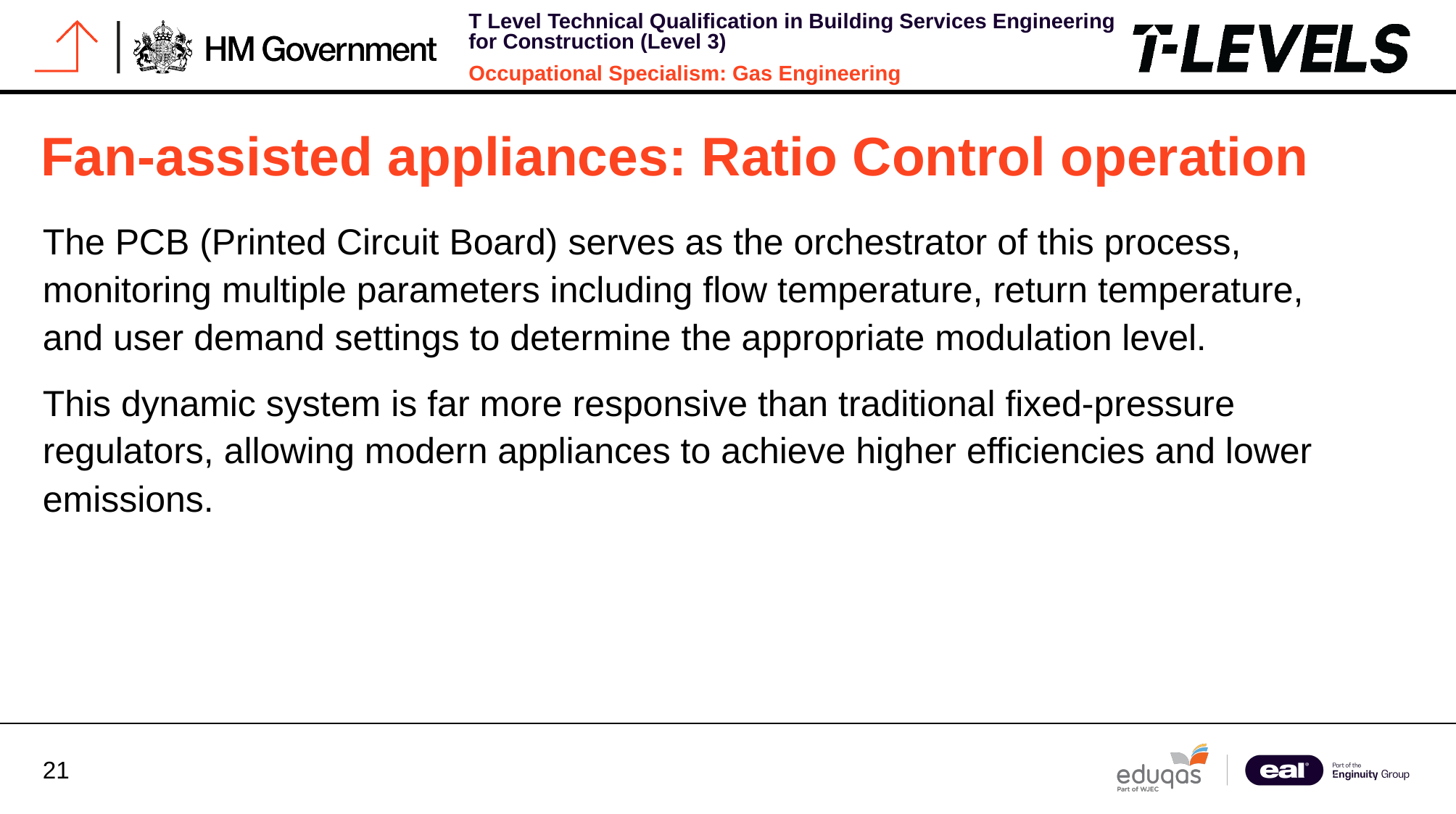

# Fan-assisted appliances: Ratio Control operation
The PCB (Printed Circuit Board) serves as the orchestrator of this process, monitoring multiple parameters including flow temperature, return temperature, and user demand settings to determine the appropriate modulation level.
This dynamic system is far more responsive than traditional fixed-pressure regulators, allowing modern appliances to achieve higher efficiencies and lower emissions.